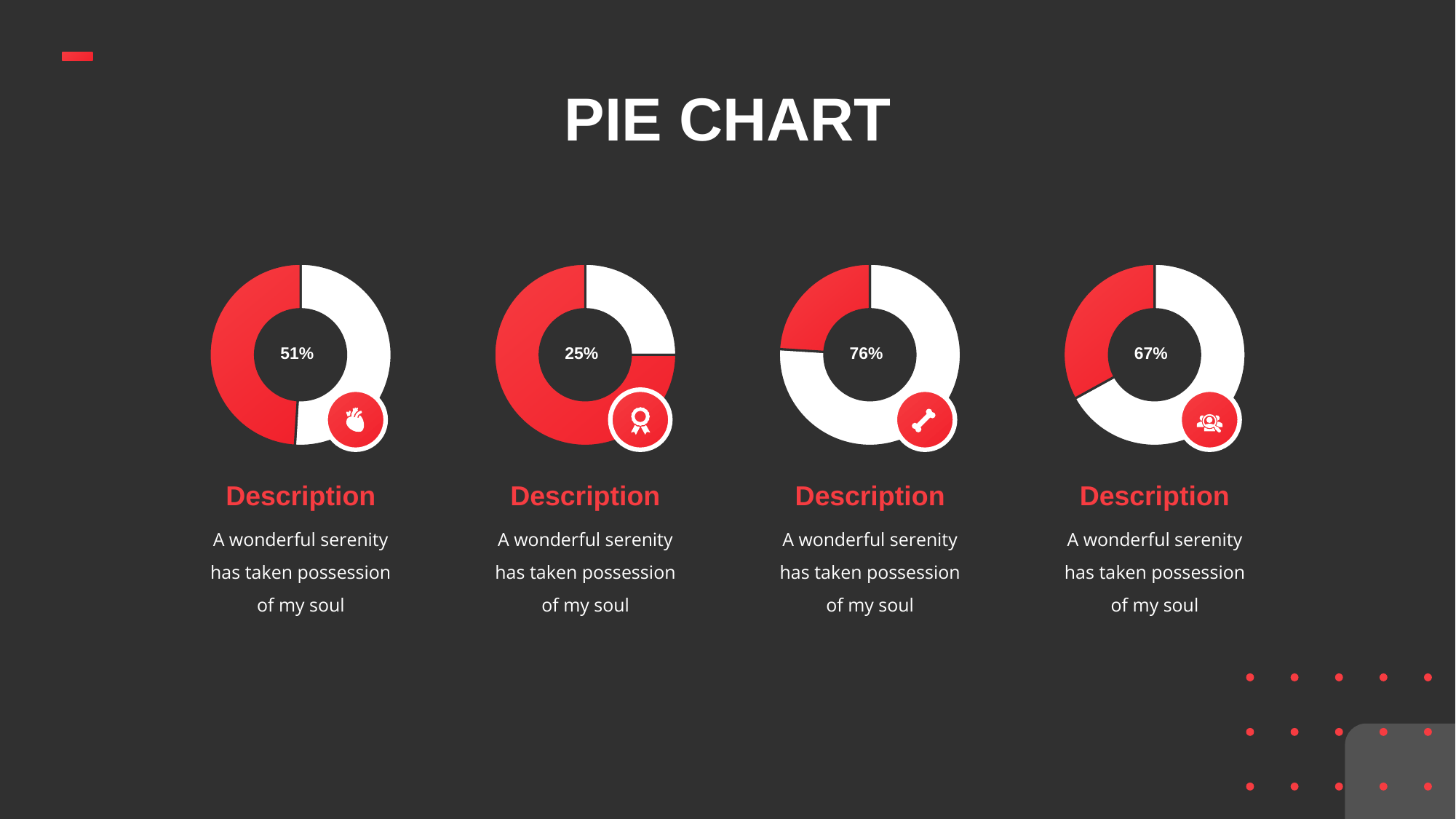

PIE CHART

### Chart

| Category | Sales |
|---|---|
| 1st Qtr | 51.0 |
| 2nd Qtr | 49.0 |

### Chart

| Category | Sales |
|---|---|
| 1st Qtr | 25.0 |
| 2nd Qtr | 75.0 |

### Chart

| Category | Sales |
|---|---|
| 1st Qtr | 76.0 |
| 2nd Qtr | 24.0 |

### Chart

| Category | Sales |
|---|---|
| 1st Qtr | 67.0 |
| 2nd Qtr | 33.0 |
51%
25%
76%
67%

Description
Description
Description
Description
A wonderful serenity has taken possession of my soul
A wonderful serenity has taken possession of my soul
A wonderful serenity has taken possession of my soul
A wonderful serenity has taken possession of my soul